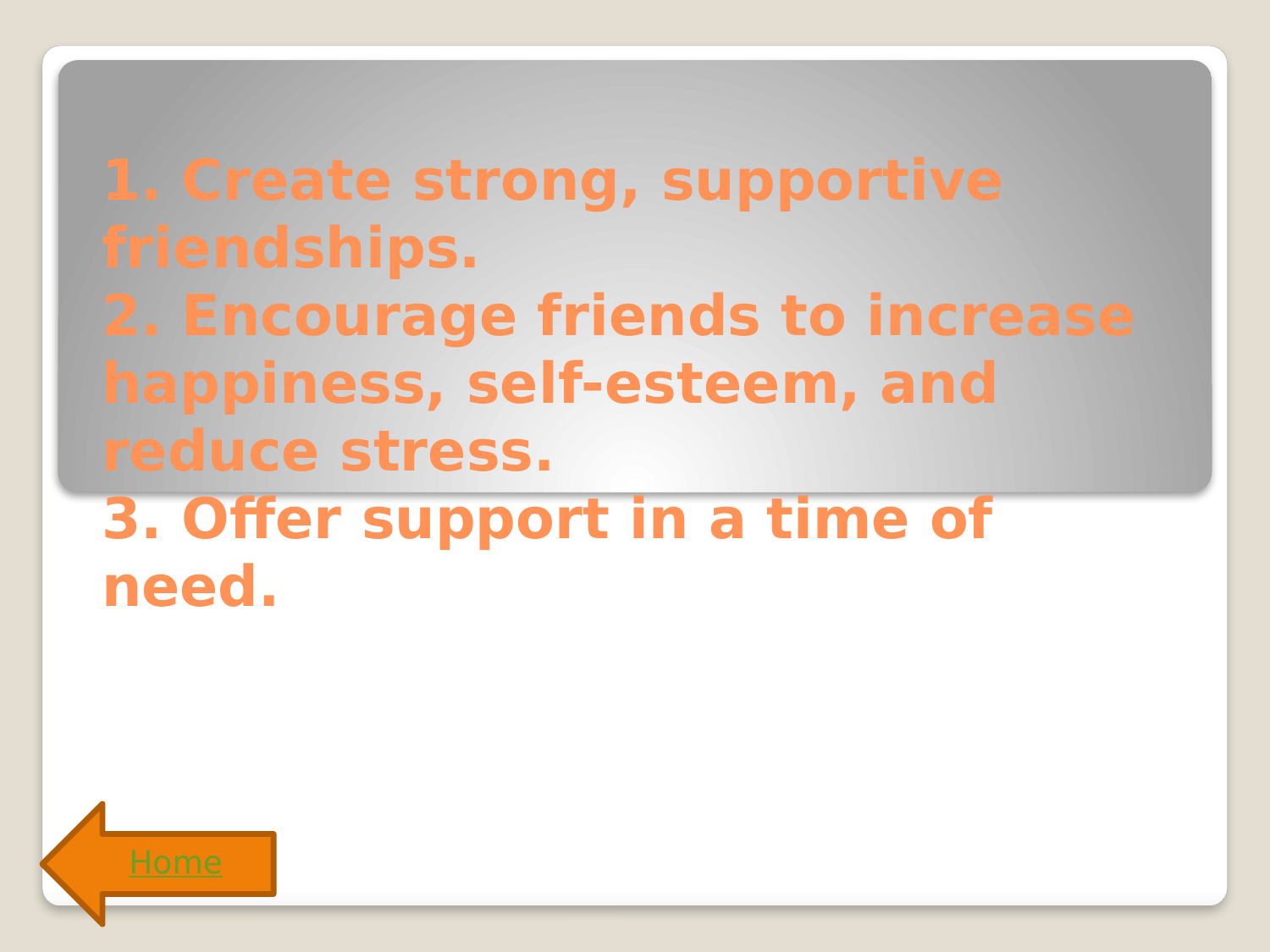

# 1. Create strong, supportive friendships. 2. Encourage friends to increase happiness, self-esteem, and reduce stress. 3. Offer support in a time of need.

Home